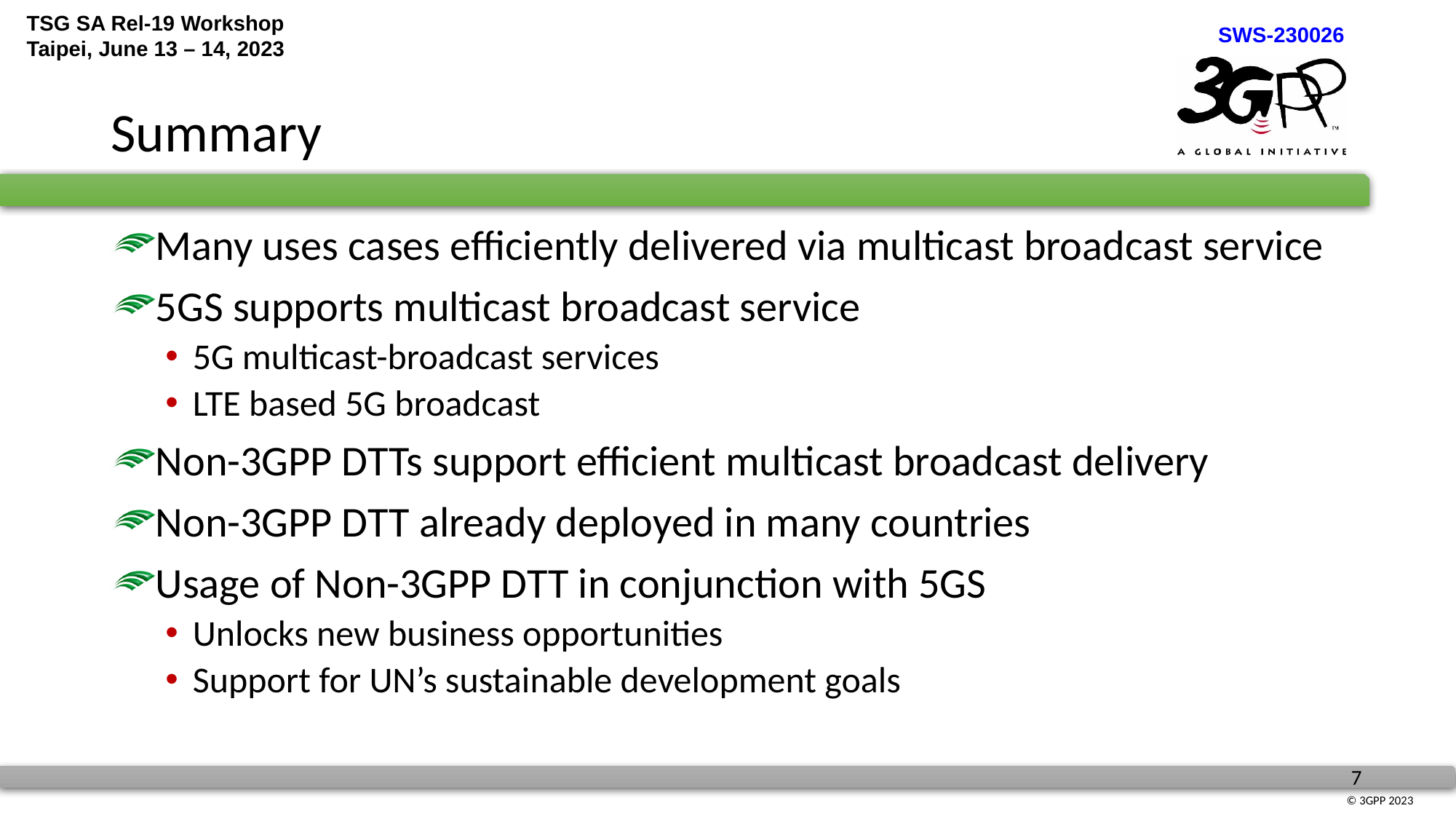

# Summary
Many uses cases efficiently delivered via multicast broadcast service
5GS supports multicast broadcast service
5G multicast-broadcast services
LTE based 5G broadcast
Non-3GPP DTTs support efficient multicast broadcast delivery
Non-3GPP DTT already deployed in many countries
Usage of Non-3GPP DTT in conjunction with 5GS
Unlocks new business opportunities
Support for UN’s sustainable development goals